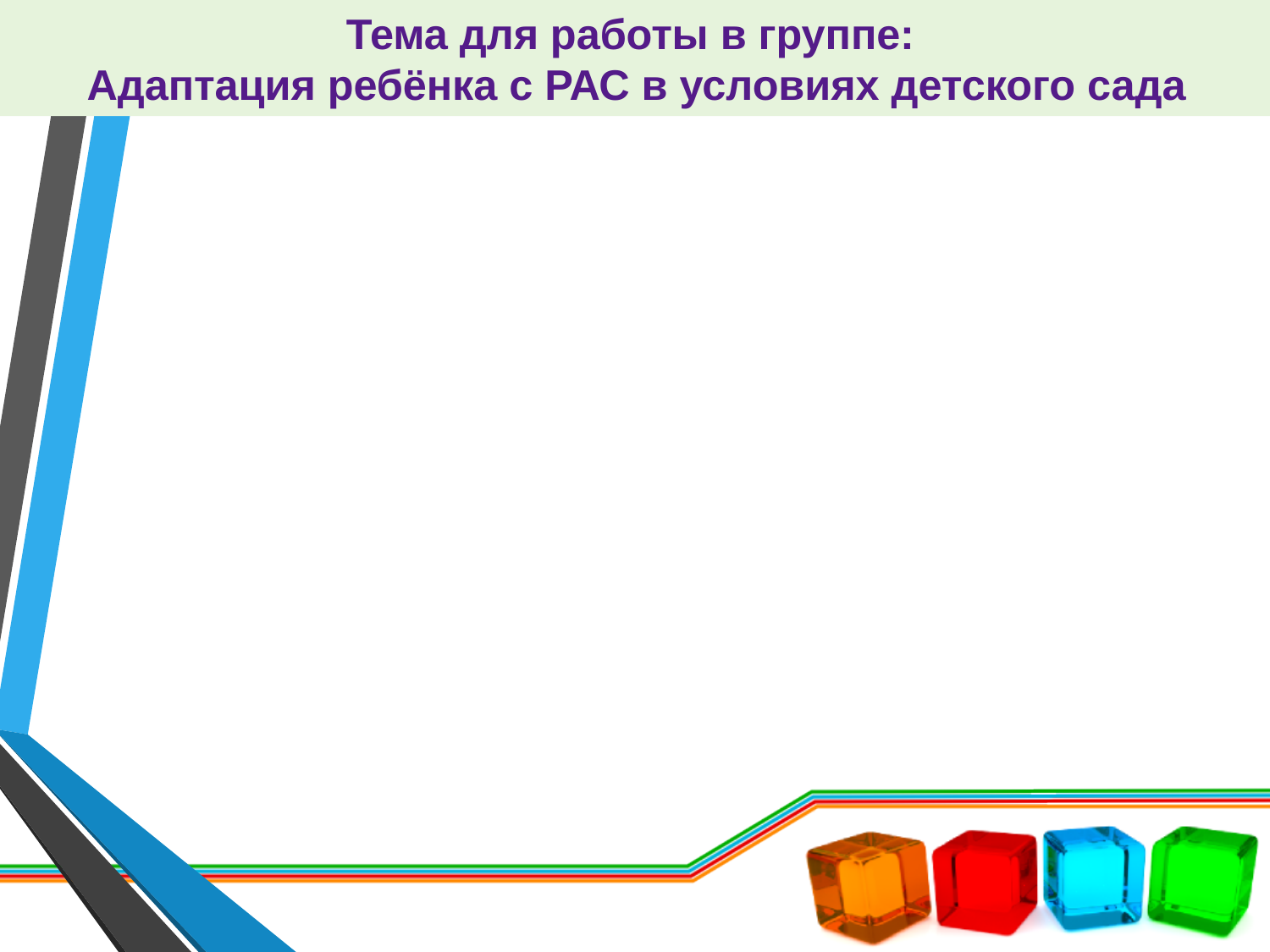

# Тема для работы в группе: Адаптация ребёнка с РАС в условиях детского сада